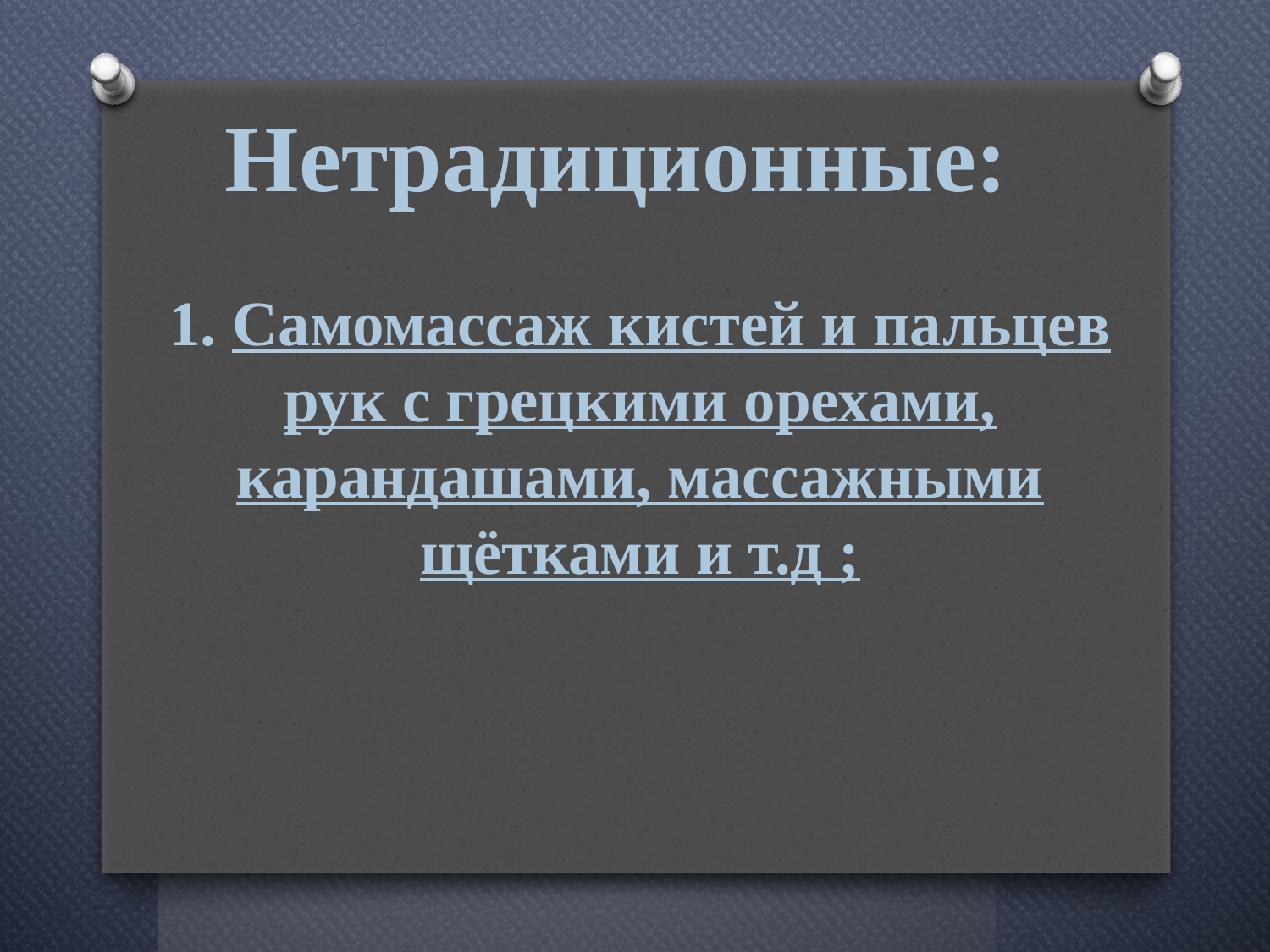

# Нетрадиционные:
1. Самомассаж кистей и пальцев рук с грецкими орехами, карандашами, массажными щётками и т.д ;